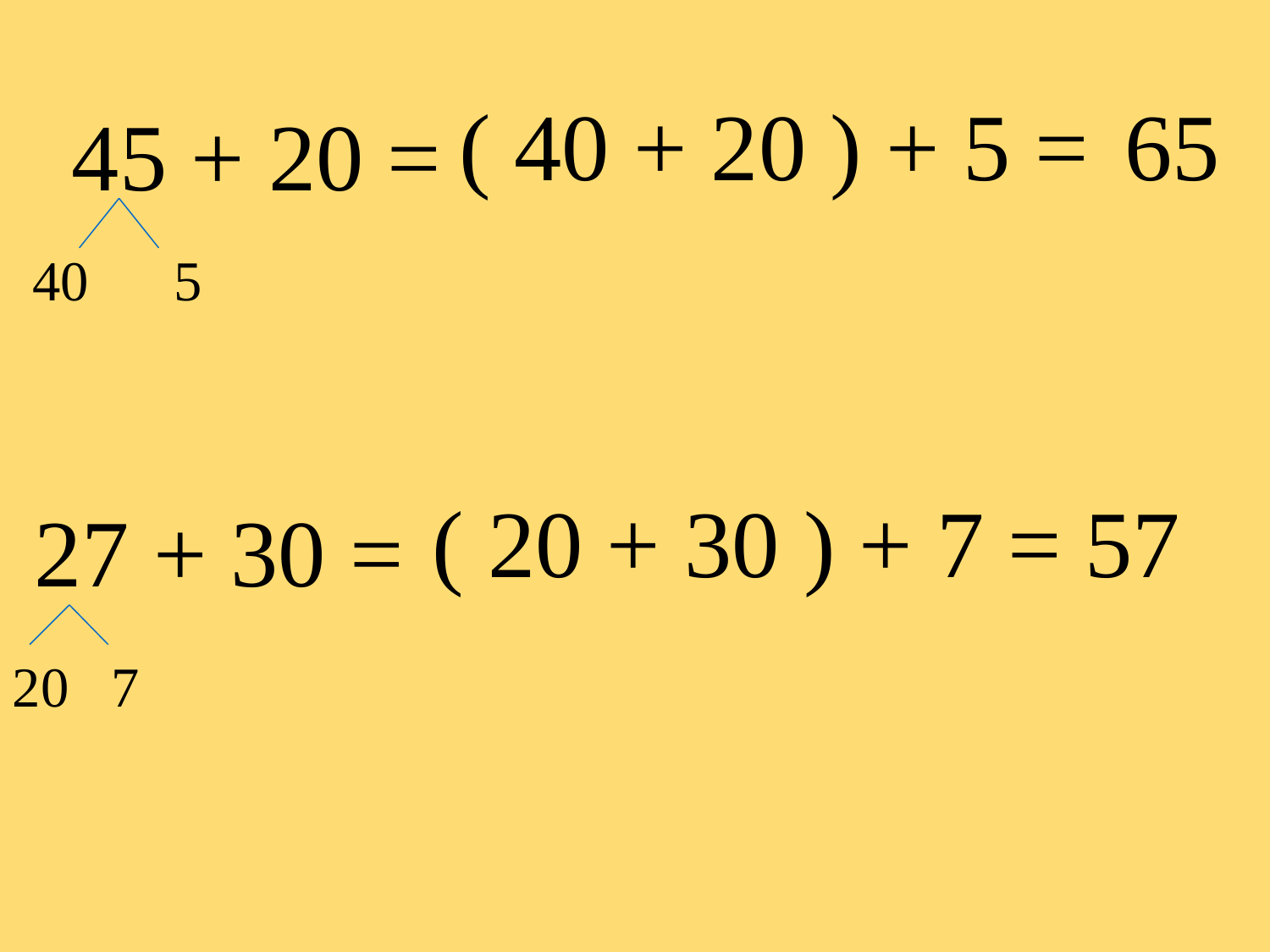

( 40 + 20 ) + 5 =
65
45 + 20 =
40      5
( 20 + 30 ) + 7 =
57
27 + 30 =
20   7